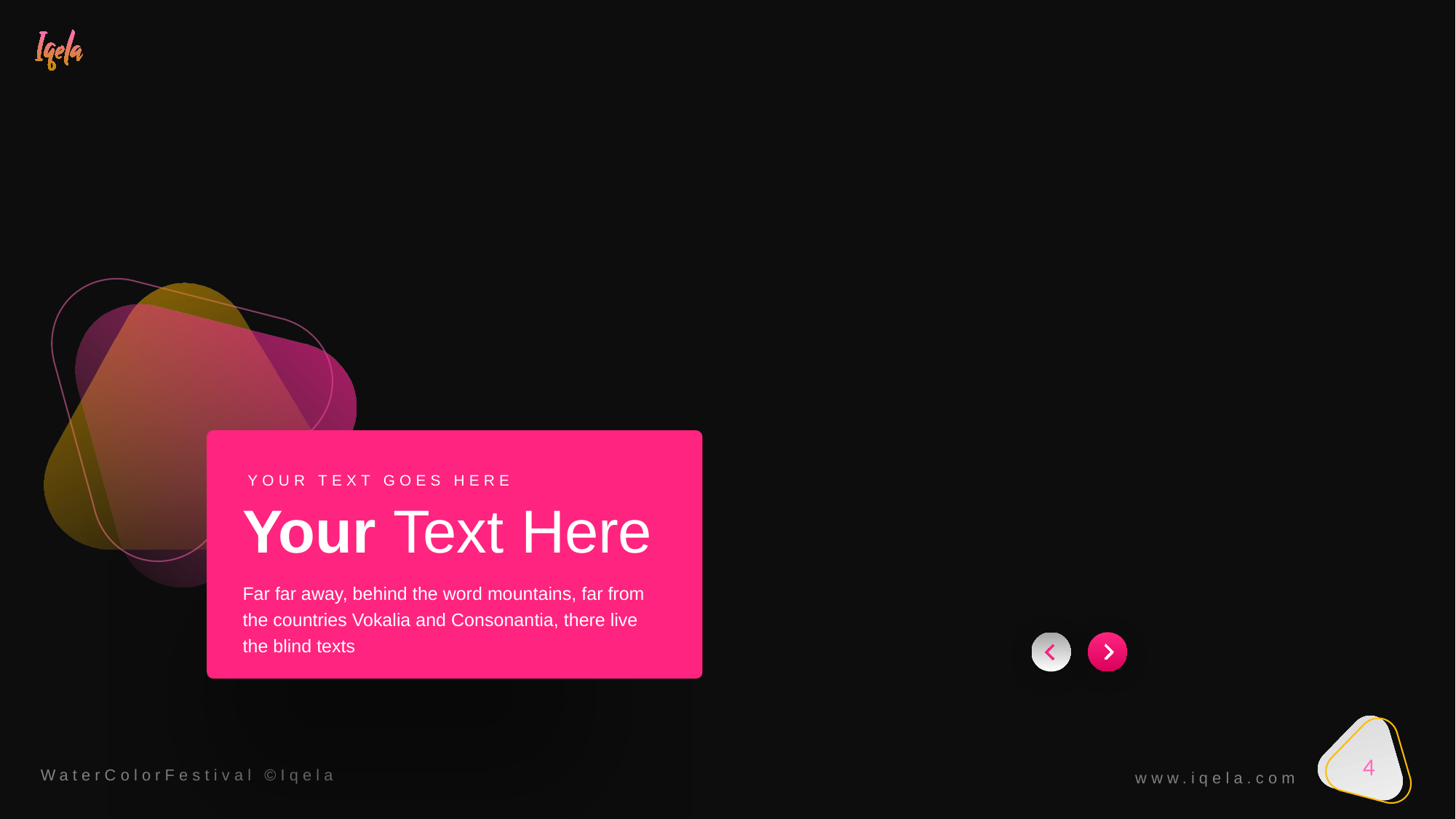

YOUR TEXT GOES HERE
Your Text Here
Far far away, behind the word mountains, far from the countries Vokalia and Consonantia, there live the blind texts